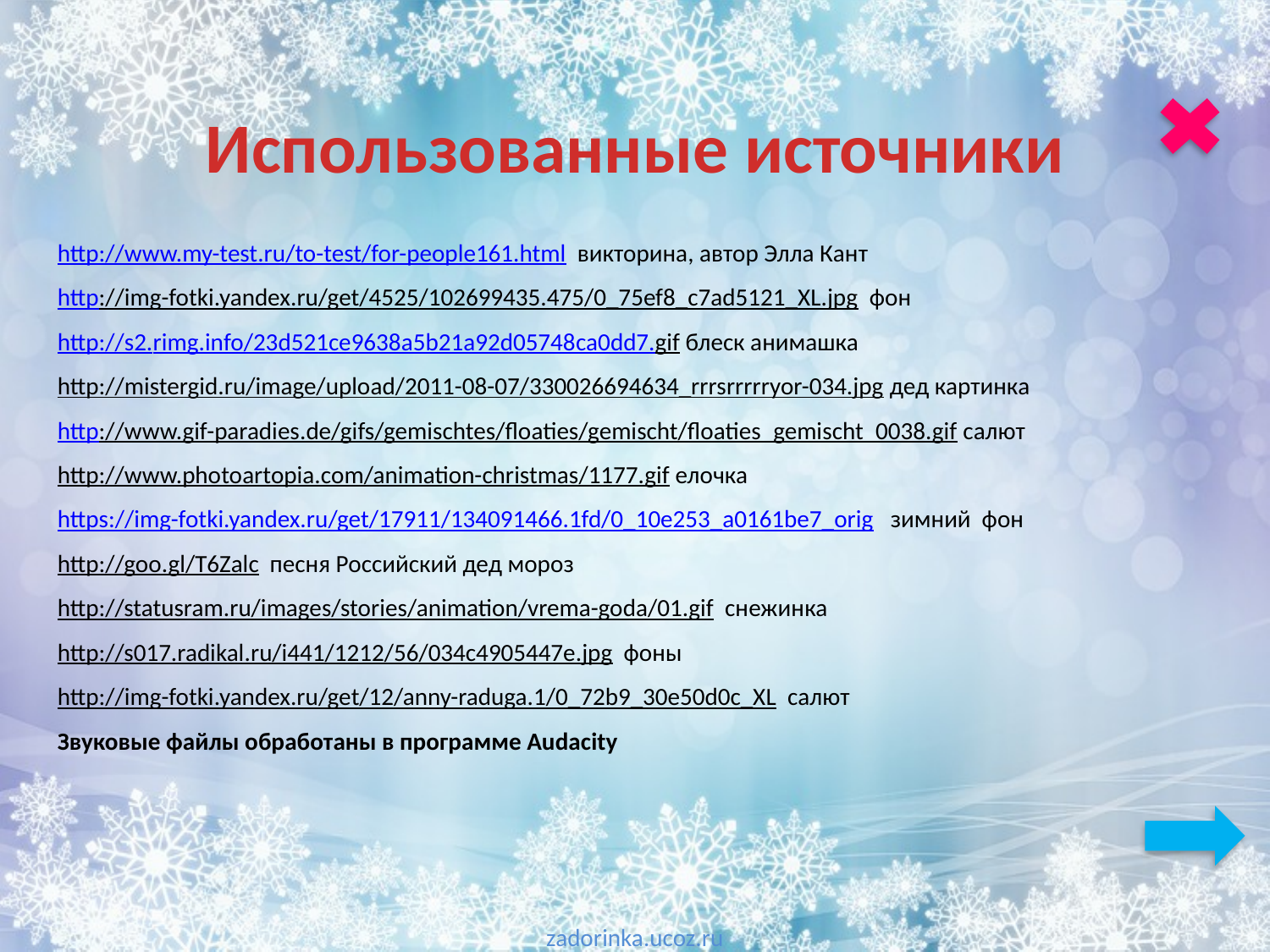

Использованные источники
http://www.my-test.ru/to-test/for-people161.html  викторина, автор Элла Кант
http://img-fotki.yandex.ru/get/4525/102699435.475/0_75ef8_c7ad5121_XL.jpg  фон
http://s2.rimg.info/23d521ce9638a5b21a92d05748ca0dd7.gif блеск анимашка
http://mistergid.ru/image/upload/2011-08-07/330026694634_rrrsrrrrryor-034.jpg дед картинка
http://www.gif-paradies.de/gifs/gemischtes/floaties/gemischt/floaties_gemischt_0038.gif салют
http://www.photoartopia.com/animation-christmas/1177.gif елочка
https://img-fotki.yandex.ru/get/17911/134091466.1fd/0_10e253_a0161be7_orig   зимний  фон
http://goo.gl/T6Zalc  песня Российский дед мороз
http://statusram.ru/images/stories/animation/vrema-goda/01.gif  снежинка
http://s017.radikal.ru/i441/1212/56/034c4905447e.jpg  фоны
http://img-fotki.yandex.ru/get/12/anny-raduga.1/0_72b9_30e50d0c_XL  салют
Звуковые файлы обработаны в программе Audacity